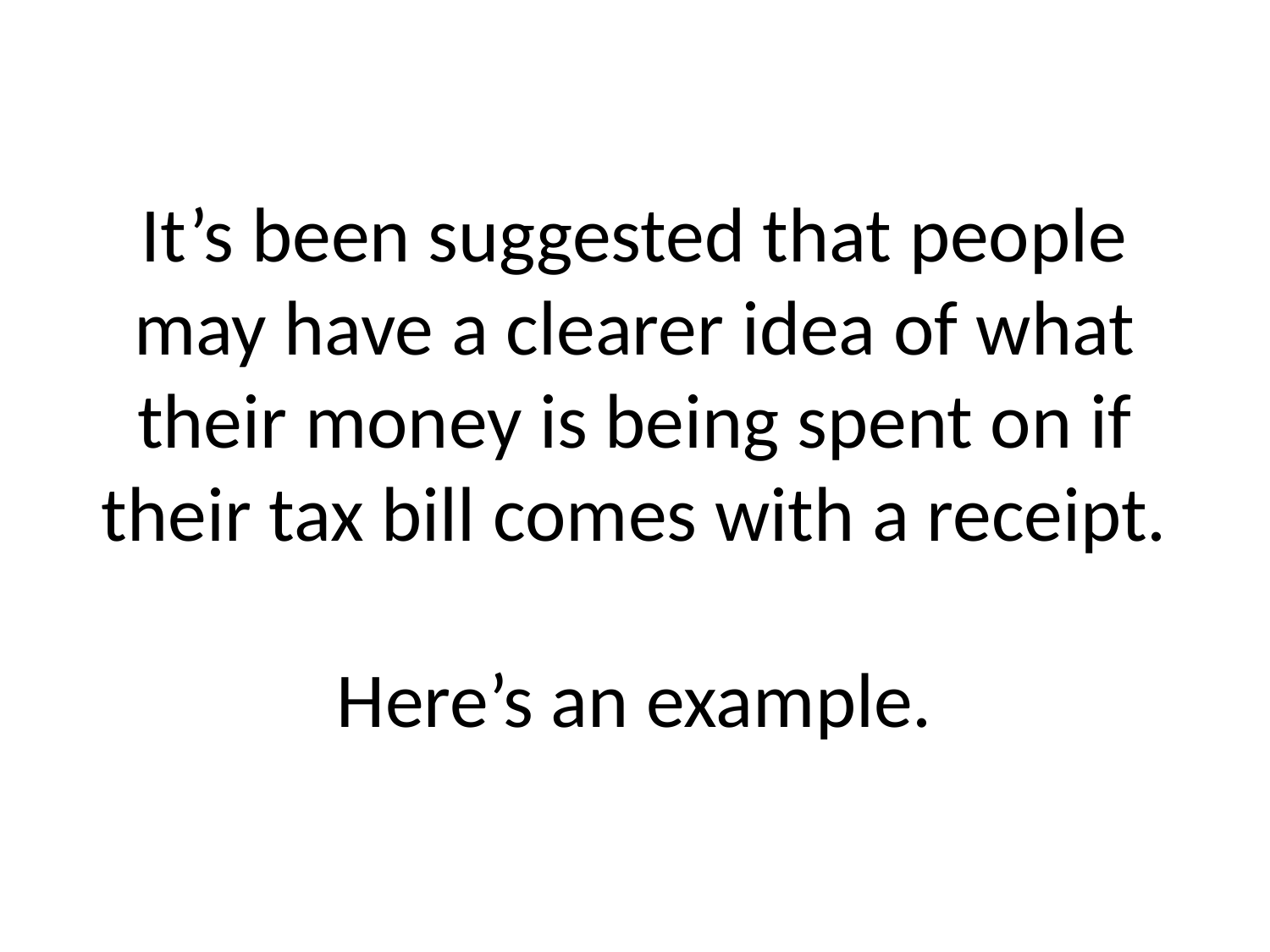

# It’s been suggested that people may have a clearer idea of what their money is being spent on if their tax bill comes with a receipt. Here’s an example.